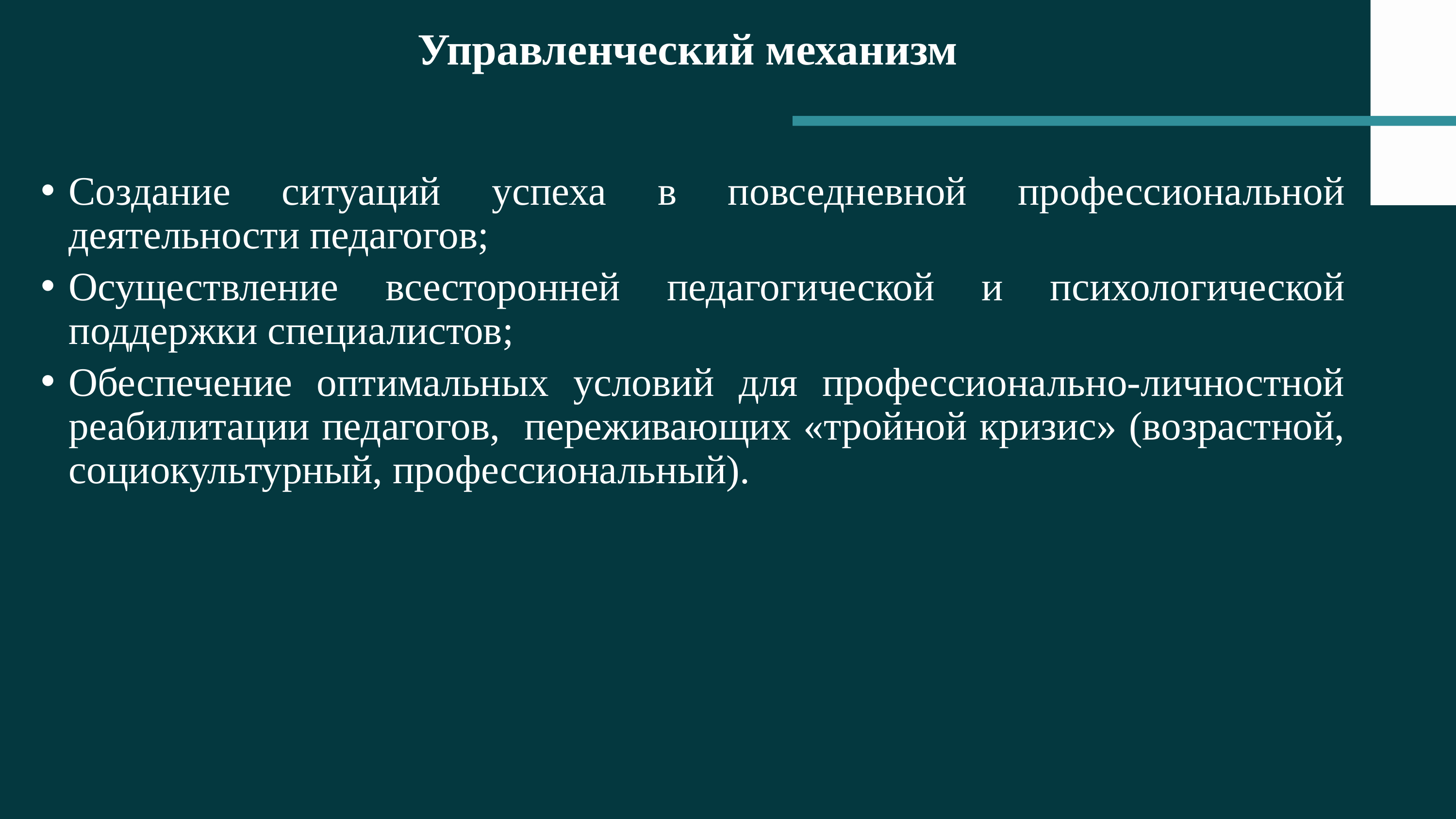

Управленческий механизм

Создание ситуаций успеха в повседневной профессиональной деятельности педагогов;
Осуществление всесторонней педагогической и психологической поддержки специалистов;
Обеспечение оптимальных условий для профессионально-личностной реабилитации педагогов,  переживающих «тройной кризис» (возрастной, социокультурный, профессиональный).